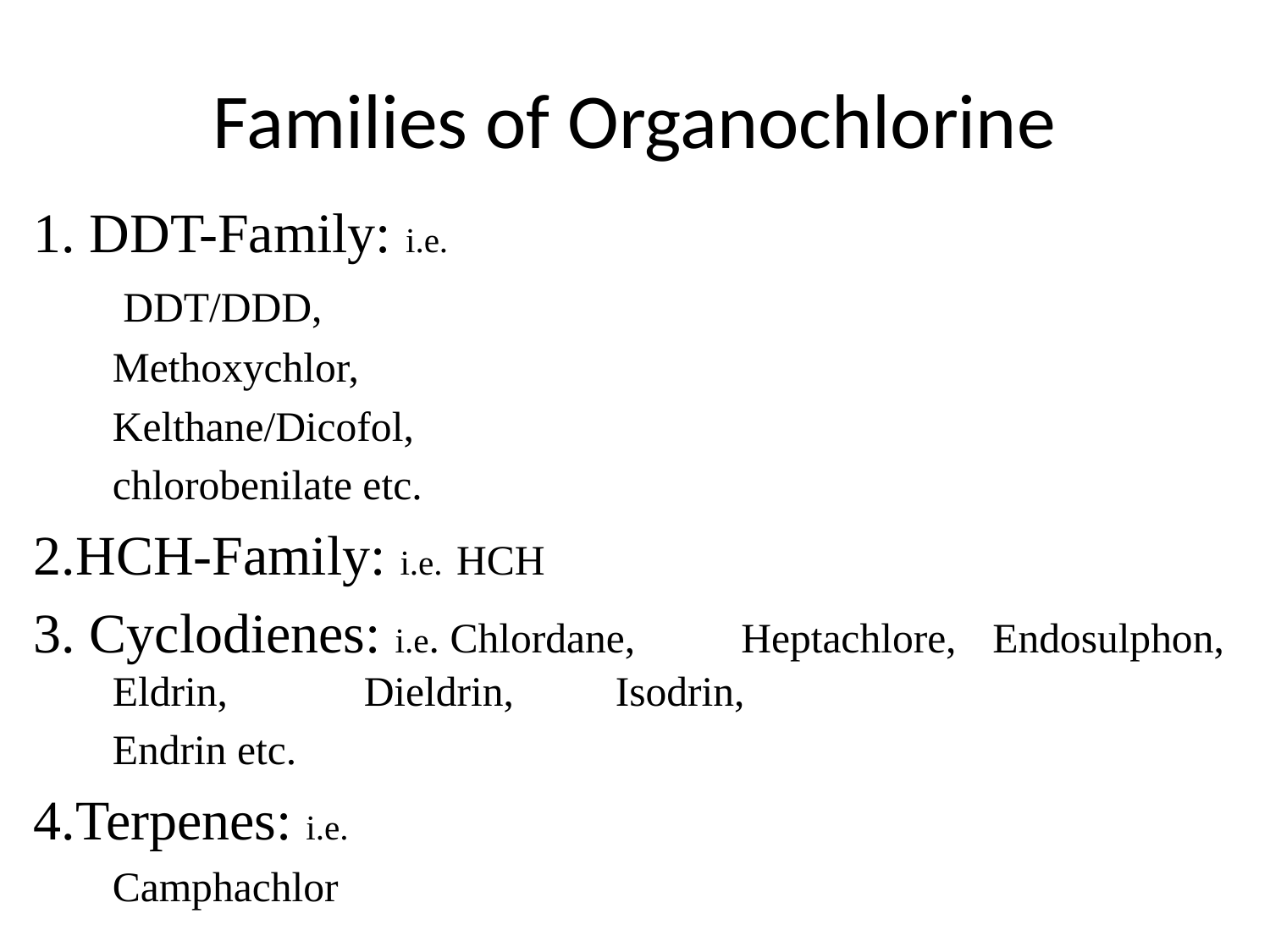

# Families of Organochlorine
1. DDT-Family: i.e.
	 DDT/DDD,
	Methoxychlor,
 	Kelthane/Dicofol,
	chlorobenilate etc.
2.HCH-Family: i.e. HCH
3. Cyclodienes: i.e. Chlordane, 	Heptachlore, 						Endosulphon, 		Eldrin, 						Dieldrin, 		Isodrin,
				Endrin etc.
4.Terpenes: i.e.
	Camphachlor